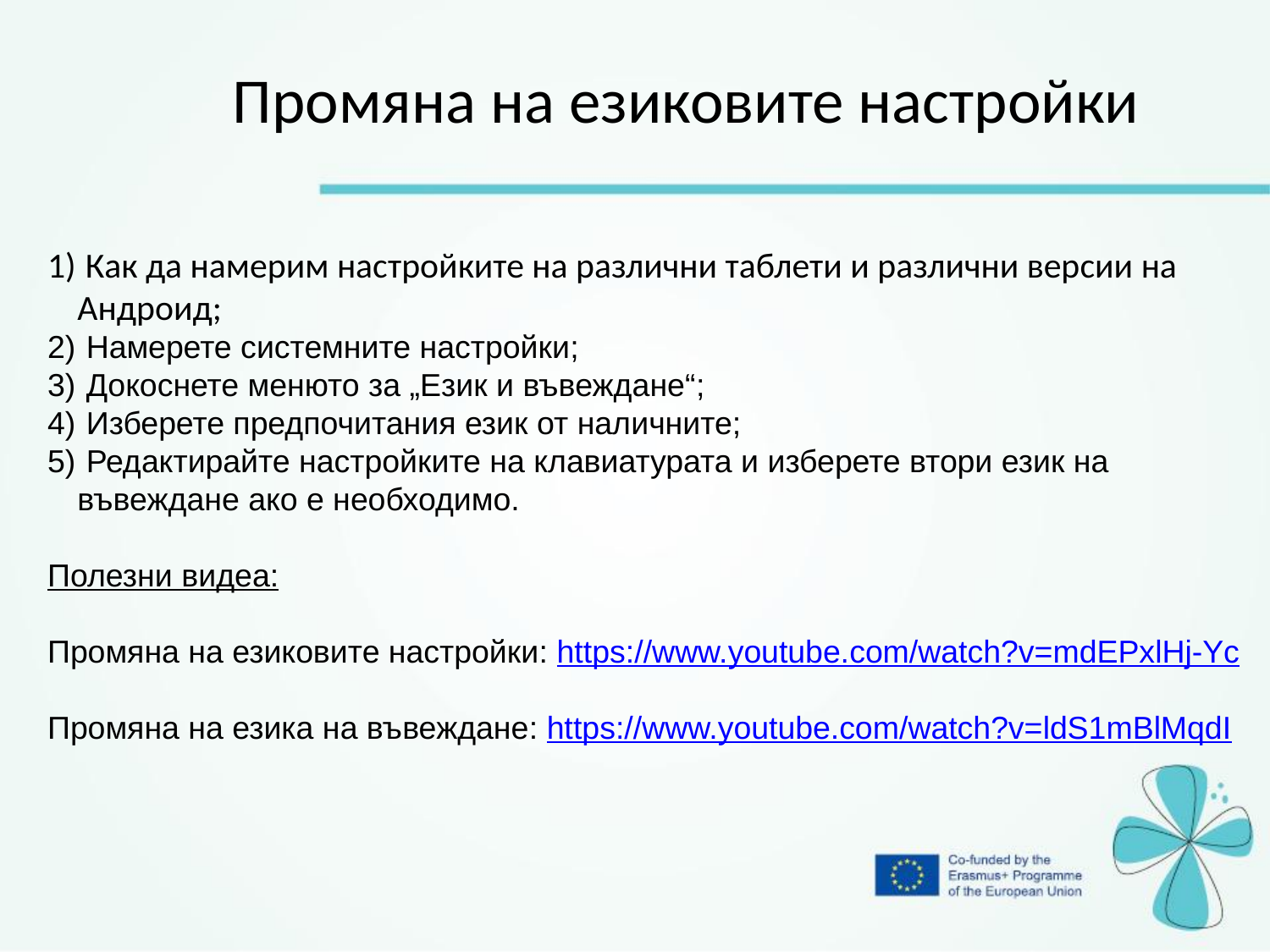

Промяна на езиковите настройки
 Как да намерим настройките на различни таблети и различни версии на Андроид;
 Намерете системните настройки;
 Докоснете менюто за „Език и въвеждане“;
 Изберете предпочитания език от наличните;
 Редактирайте настройките на клавиатурата и изберете втори език на въвеждане ако е необходимо.

Полезни видеа:

Промяна на езиковите настройки: https://www.youtube.com/watch?v=mdEPxlHj-Yc

Промяна на езика на въвеждане: https://www.youtube.com/watch?v=ldS1mBlMqdI